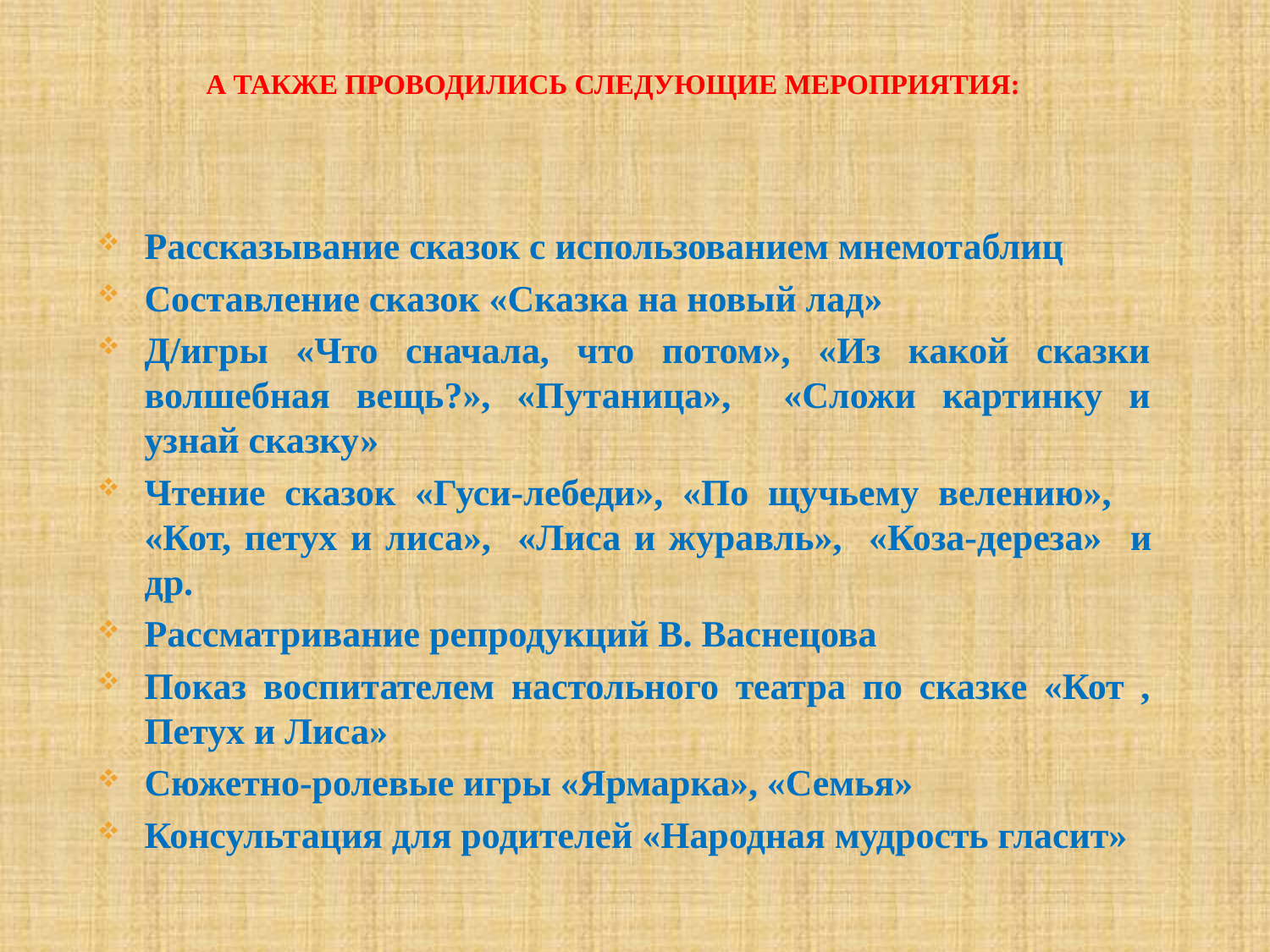

# А также проводились следующие мероприятия:
Рассказывание сказок с использованием мнемотаблиц
Составление сказок «Сказка на новый лад»
Д/игры «Что сначала, что потом», «Из какой сказки волшебная вещь?», «Путаница»,  «Сложи картинку и узнай сказку»
Чтение сказок «Гуси-лебеди», «По щучьему велению»,   «Кот, петух и лиса»,  «Лиса и журавль»,  «Коза-дереза»  и др.
Рассматривание репродукций В. Васнецова
Показ воспитателем настольного театра по сказке «Кот , Петух и Лиса»
Сюжетно-ролевые игры «Ярмарка», «Семья»
Консультация для родителей «Народная мудрость гласит»